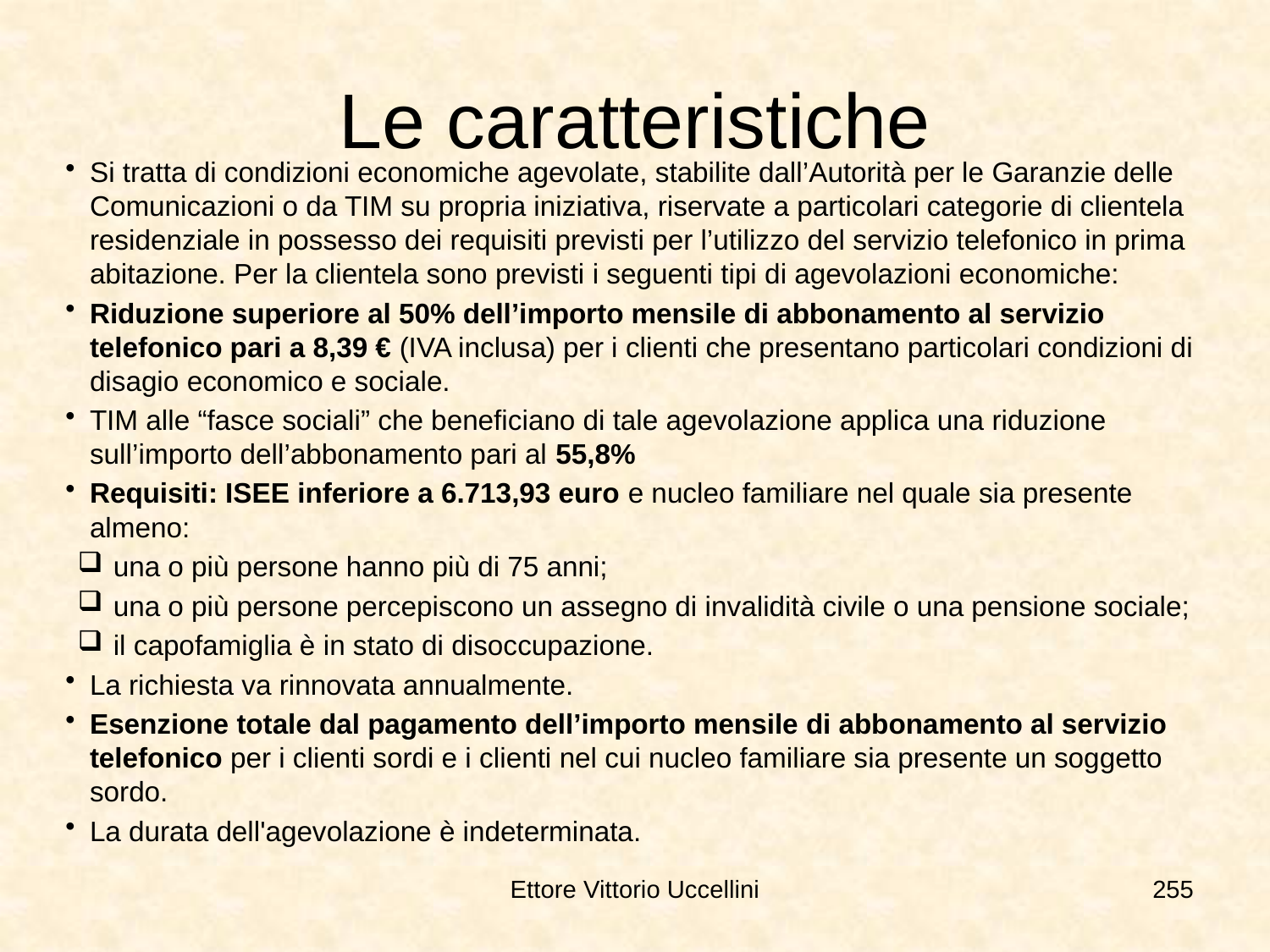

# Le caratteristiche
Si tratta di condizioni economiche agevolate, stabilite dall’Autorità per le Garanzie delle Comunicazioni o da TIM su propria iniziativa, riservate a particolari categorie di clientela residenziale in possesso dei requisiti previsti per l’utilizzo del servizio telefonico in prima abitazione. Per la clientela sono previsti i seguenti tipi di agevolazioni economiche:
Riduzione superiore al 50% dell’importo mensile di abbonamento al servizio telefonico pari a 8,39 € (IVA inclusa) per i clienti che presentano particolari condizioni di disagio economico e sociale.
TIM alle “fasce sociali” che beneficiano di tale agevolazione applica una riduzione sull’importo dell’abbonamento pari al 55,8%
Requisiti: ISEE inferiore a 6.713,93 euro e nucleo familiare nel quale sia presente almeno:
una o più persone hanno più di 75 anni;
una o più persone percepiscono un assegno di invalidità civile o una pensione sociale;
il capofamiglia è in stato di disoccupazione.
La richiesta va rinnovata annualmente.
Esenzione totale dal pagamento dell’importo mensile di abbonamento al servizio telefonico per i clienti sordi e i clienti nel cui nucleo familiare sia presente un soggetto sordo.
La durata dell'agevolazione è indeterminata.
Ettore Vittorio Uccellini
255